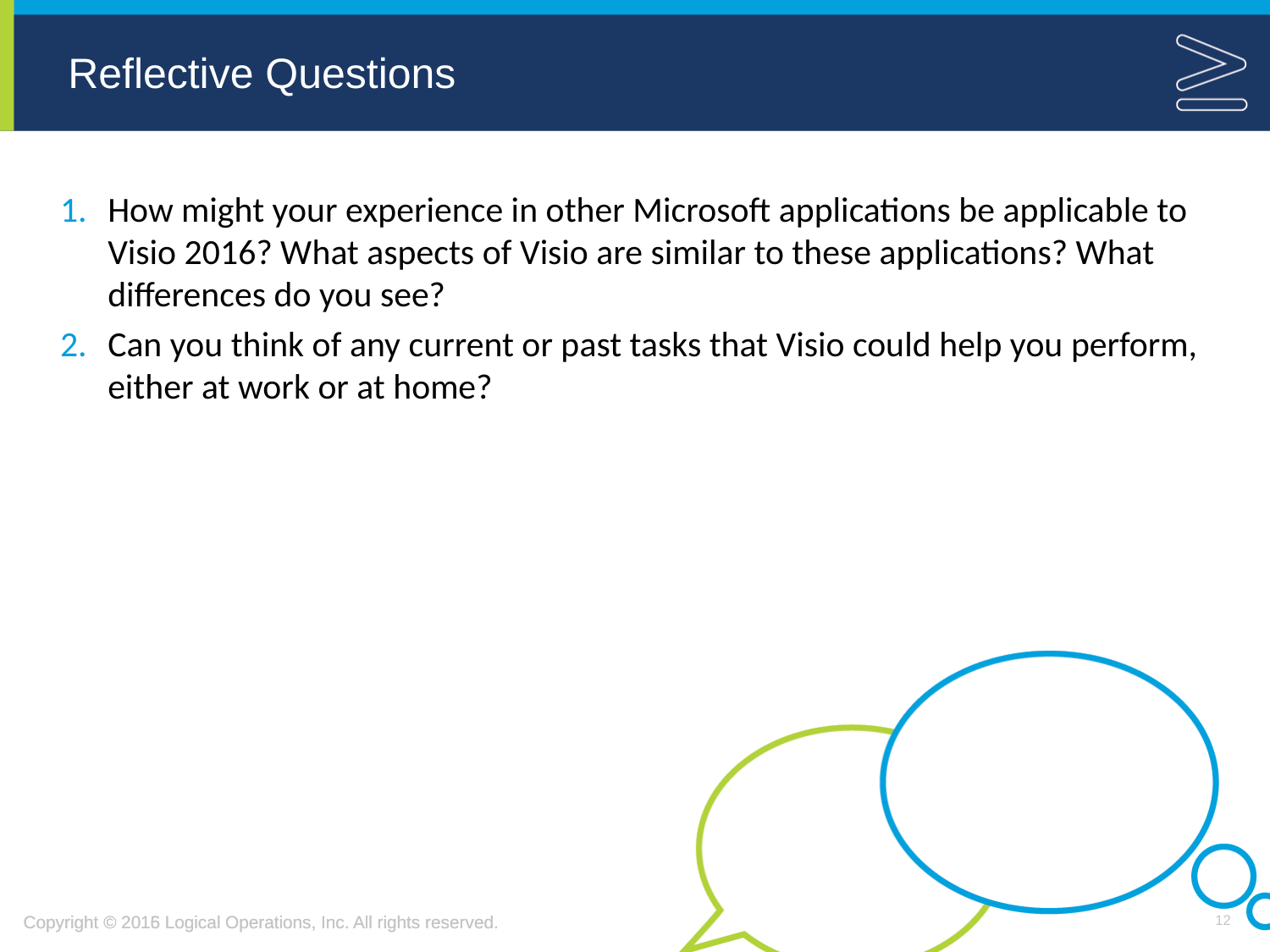

# Reflective Questions
How might your experience in other Microsoft applications be applicable to Visio 2016? What aspects of Visio are similar to these applications? What differences do you see?
Can you think of any current or past tasks that Visio could help you perform, either at work or at home?
12